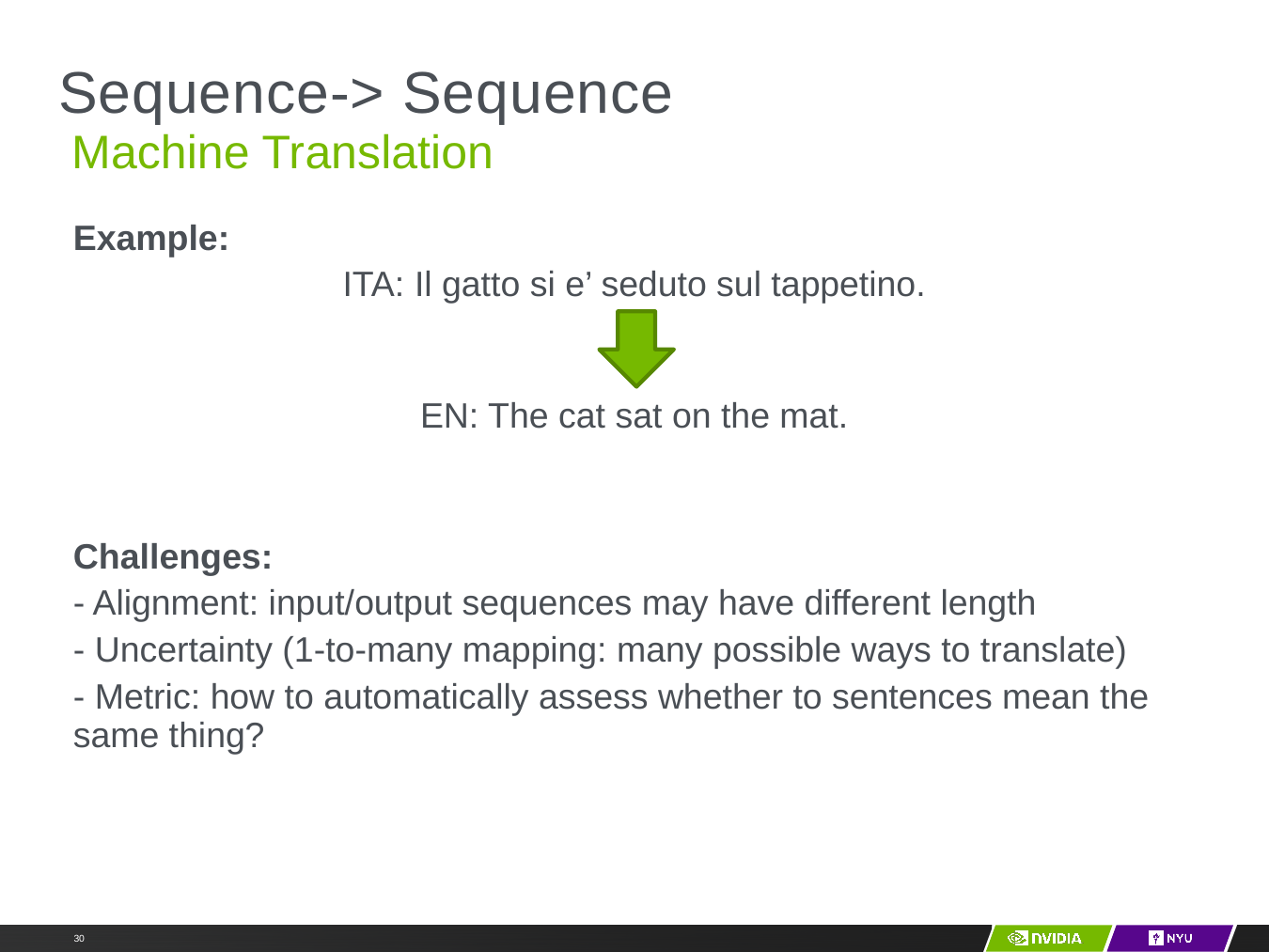

# Sequence-> Sequence
Machine Translation
Example:
ITA: Il gatto si e’ seduto sul tappetino.

EN: The cat sat on the mat.

Challenges:
- Alignment: input/output sequences may have different length
- Uncertainty (1-to-many mapping: many possible ways to translate)
- Metric: how to automatically assess whether to sentences mean the same thing?